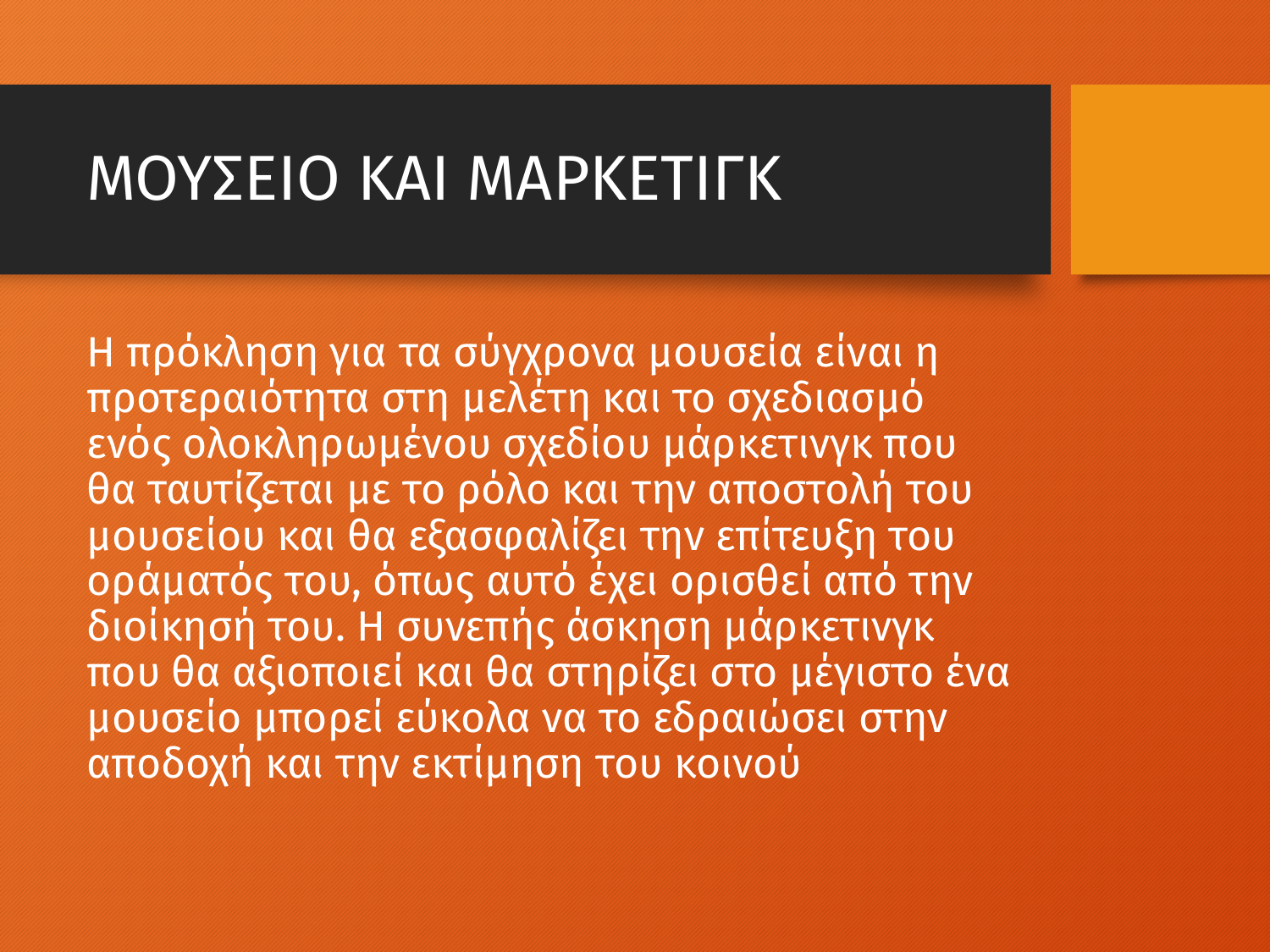

# ΜΟΥΣΕΙΟ ΚΑΙ ΜΑΡΚΕΤΙΓΚ
Η πρόκληση για τα σύγχρονα μουσεία είναι η προτεραιότητα στη μελέτη και το σχεδιασμό ενός ολοκληρωμένου σχεδίου μάρκετινγκ που θα ταυτίζεται με το ρόλο και την αποστολή του μουσείου και θα εξασφαλίζει την επίτευξη του οράματός του, όπως αυτό έχει ορισθεί από την διοίκησή του. Η συνεπής άσκηση μάρκετινγκ που θα αξιοποιεί και θα στηρίζει στο μέγιστο ένα μουσείο μπορεί εύκολα να το εδραιώσει στην αποδοχή και την εκτίμηση του κοινού